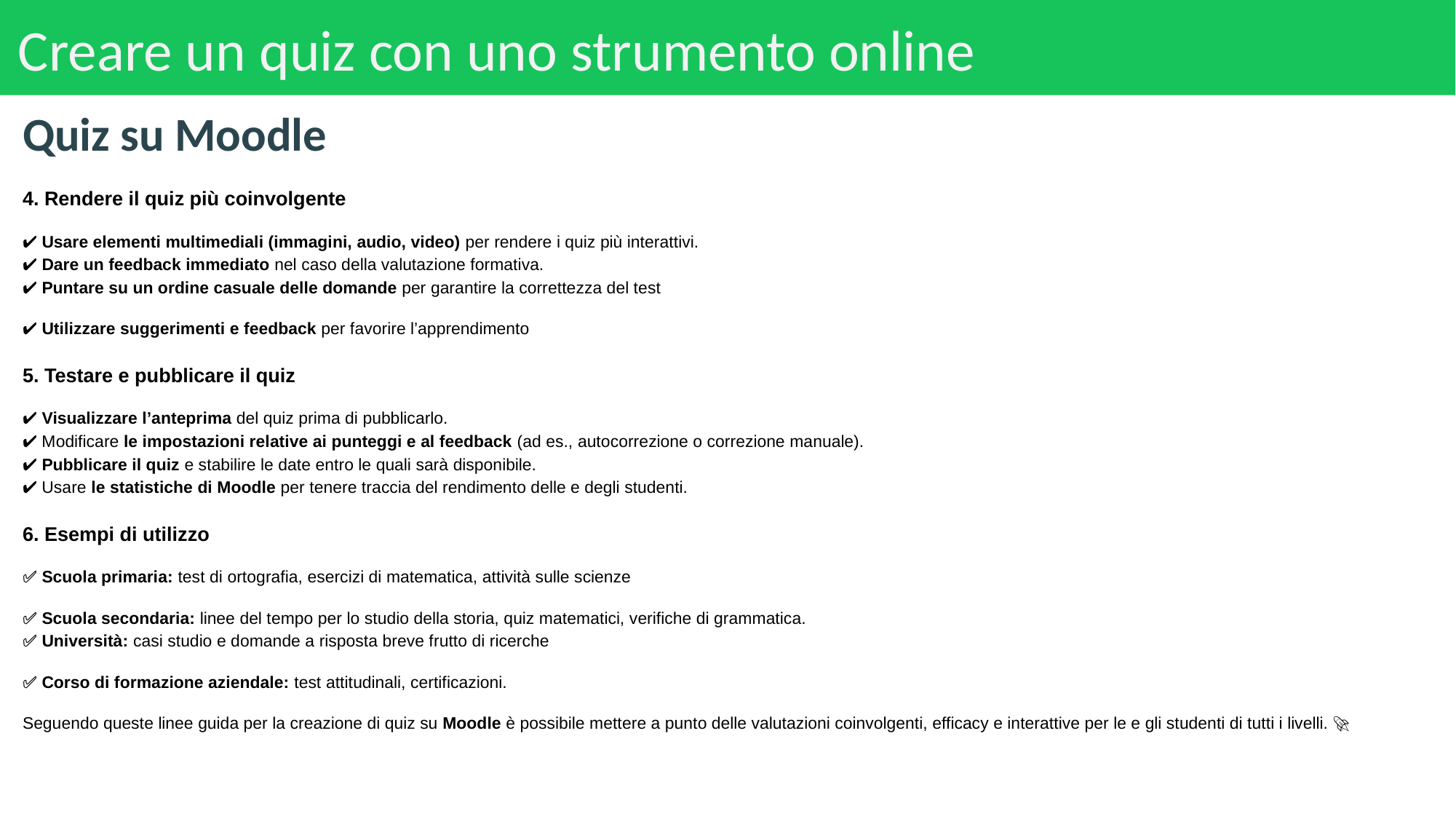

# Creare un quiz con uno strumento online
Quiz su Moodle
4. Rendere il quiz più coinvolgente
✔ Usare elementi multimediali (immagini, audio, video) per rendere i quiz più interattivi.
✔ Dare un feedback immediato nel caso della valutazione formativa.
✔ Puntare su un ordine casuale delle domande per garantire la correttezza del test
✔ Utilizzare suggerimenti e feedback per favorire l’apprendimento
5. Testare e pubblicare il quiz
✔ Visualizzare l’anteprima del quiz prima di pubblicarlo.
✔ Modificare le impostazioni relative ai punteggi e al feedback (ad es., autocorrezione o correzione manuale).
✔ Pubblicare il quiz e stabilire le date entro le quali sarà disponibile.
✔ Usare le statistiche di Moodle per tenere traccia del rendimento delle e degli studenti.
6. Esempi di utilizzo
✅ Scuola primaria: test di ortografia, esercizi di matematica, attività sulle scienze
✅ Scuola secondaria: linee del tempo per lo studio della storia, quiz matematici, verifiche di grammatica.
✅ Università: casi studio e domande a risposta breve frutto di ricerche
✅ Corso di formazione aziendale: test attitudinali, certificazioni.
Seguendo queste linee guida per la creazione di quiz su Moodle è possibile mettere a punto delle valutazioni coinvolgenti, efficacy e interattive per le e gli studenti di tutti i livelli. 🚀